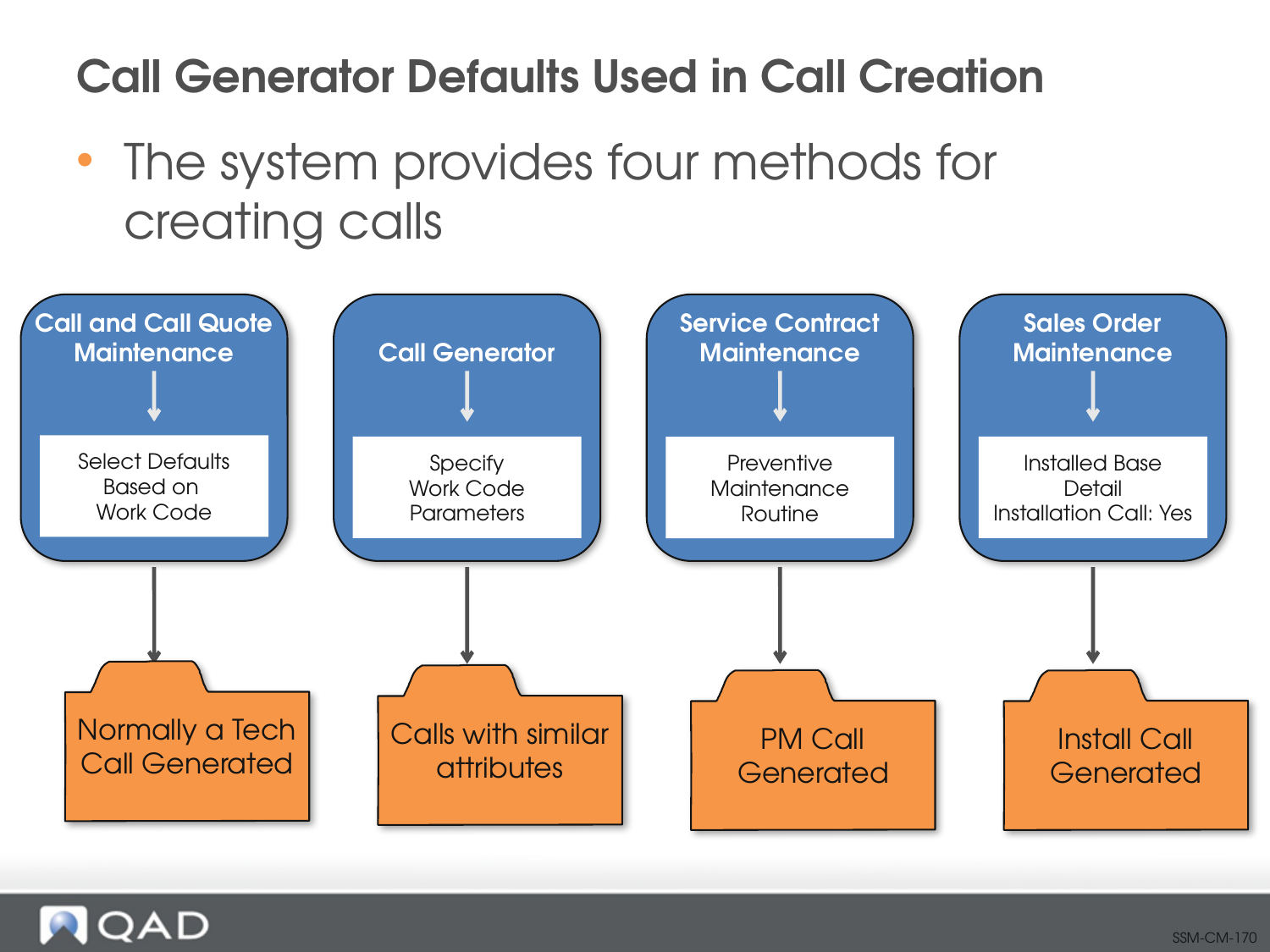

# Call Generator Defaults Used in Call Creation
The system provides four methods for creating calls
Call and Call Quote Maintenance

Call Generator
Service Contract Maintenance
Sales Order
Maintenance

Select Defaults Based on
Work Code
Specify
Work Code
Parameters
Installed Base
Detail
Installation Call: Yes
Preventive Maintenance Routine

Normally a Tech Call Generated
Calls with similar attributes
PM Call Generated
Install Call Generated
SSM-CM-170